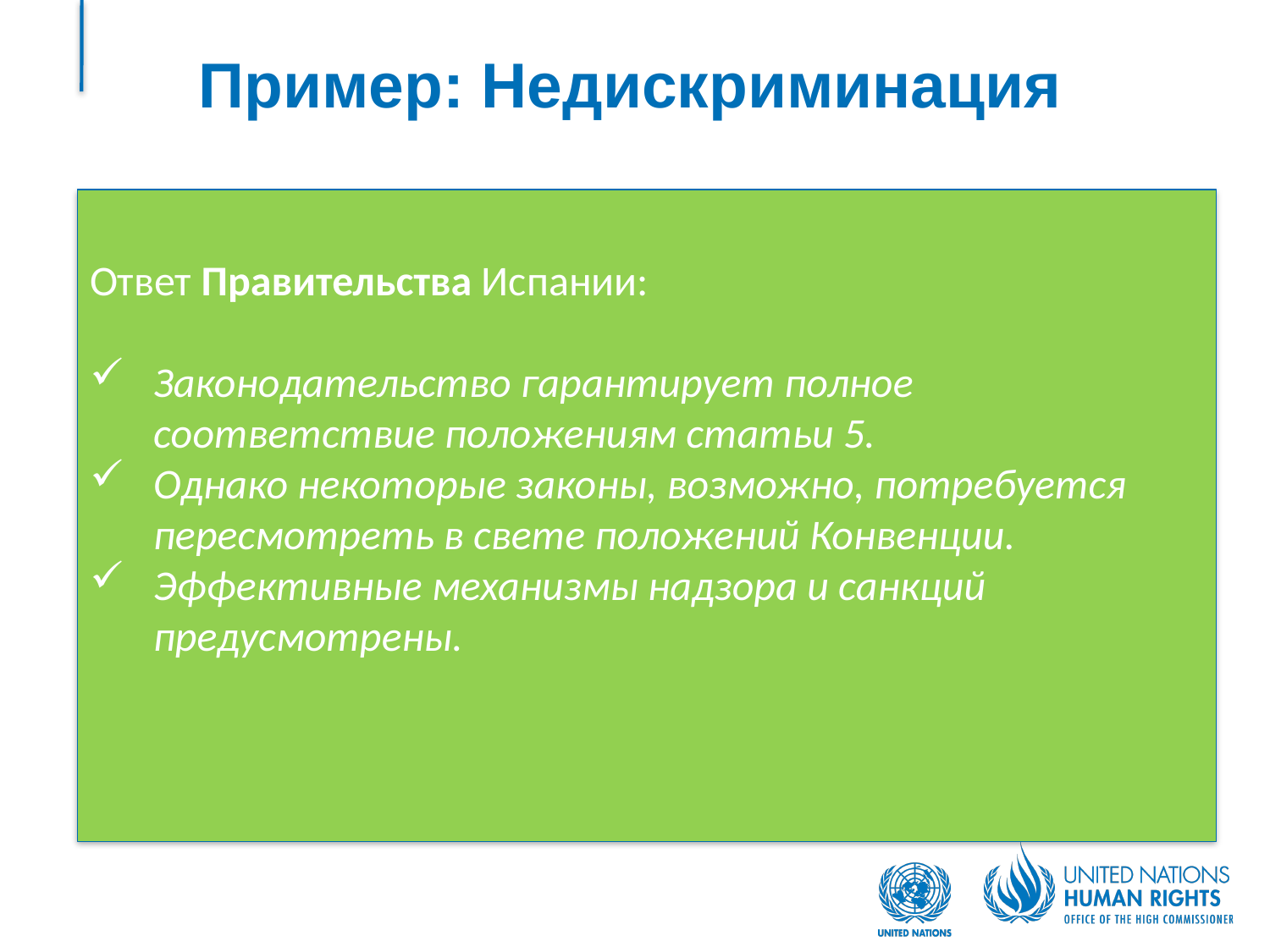

# Пример: Недискриминация

Ответ Правительства Испании:

Законодательство гарантирует полное соответствие положениям статьи 5.
Однако некоторые законы, возможно, потребуется пересмотреть в свете положений Конвенции.
Эффективные механизмы надзора и санкций предусмотрены.